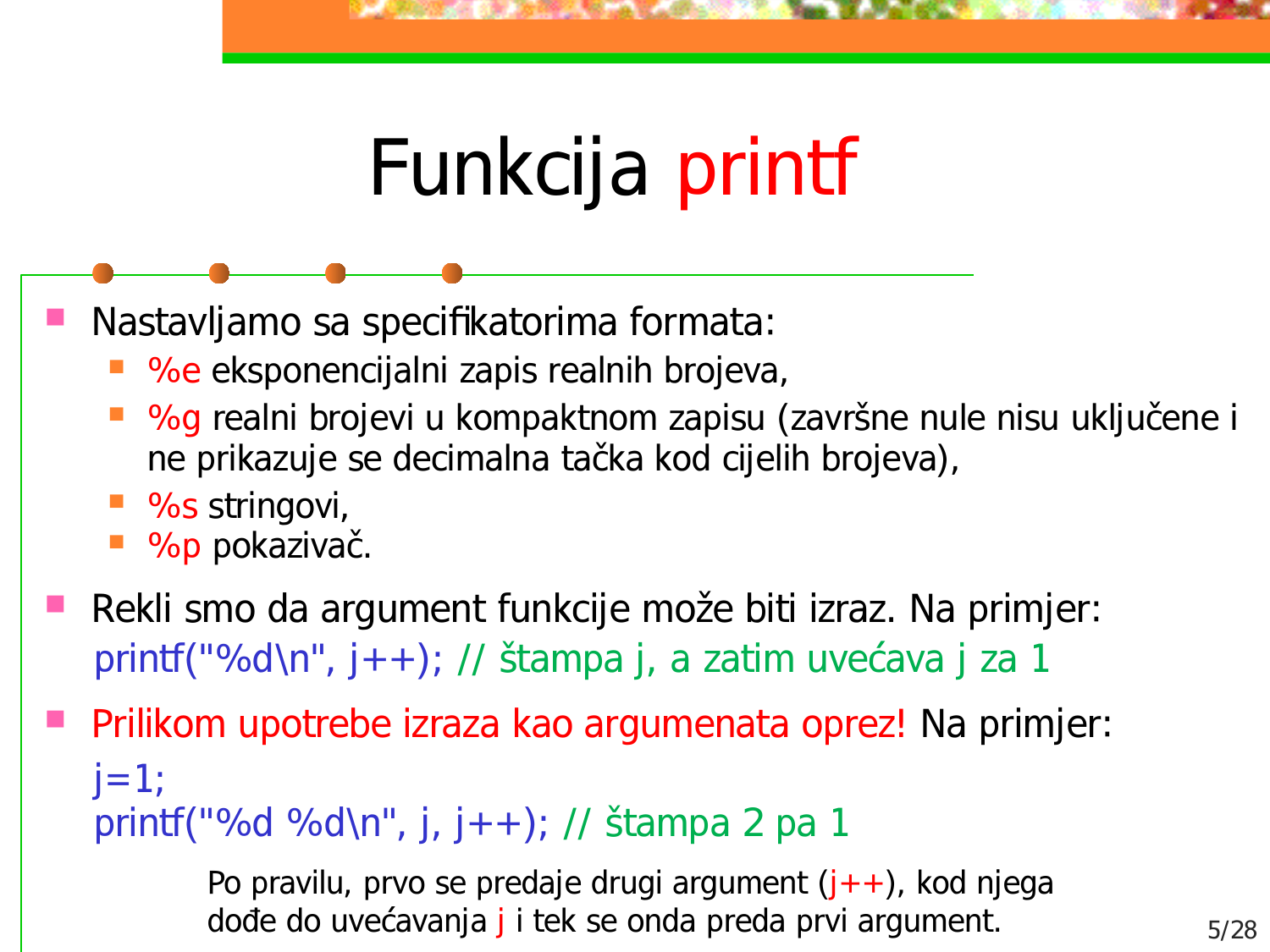

# Funkcija printf
Nastavljamo sa specifikatorima formata:
%e eksponencijalni zapis realnih brojeva,
%g realni brojevi u kompaktnom zapisu (završne nule nisu uključene i ne prikazuje se decimalna tačka kod cijelih brojeva),
%s stringovi,
%p pokazivač.
Rekli smo da argument funkcije može biti izraz. Na primjer:
printf("%d\n", j++); // štampa j, a zatim uvećava j za 1
Prilikom upotrebe izraza kao argumenata oprez! Na primjer:
j=1;
printf("%d %d\n", j, j++); // štampa 2 pa 1
Po pravilu, prvo se predaje drugi argument (j++), kod njega dođe do uvećavanja j i tek se onda preda prvi argument.
5/28